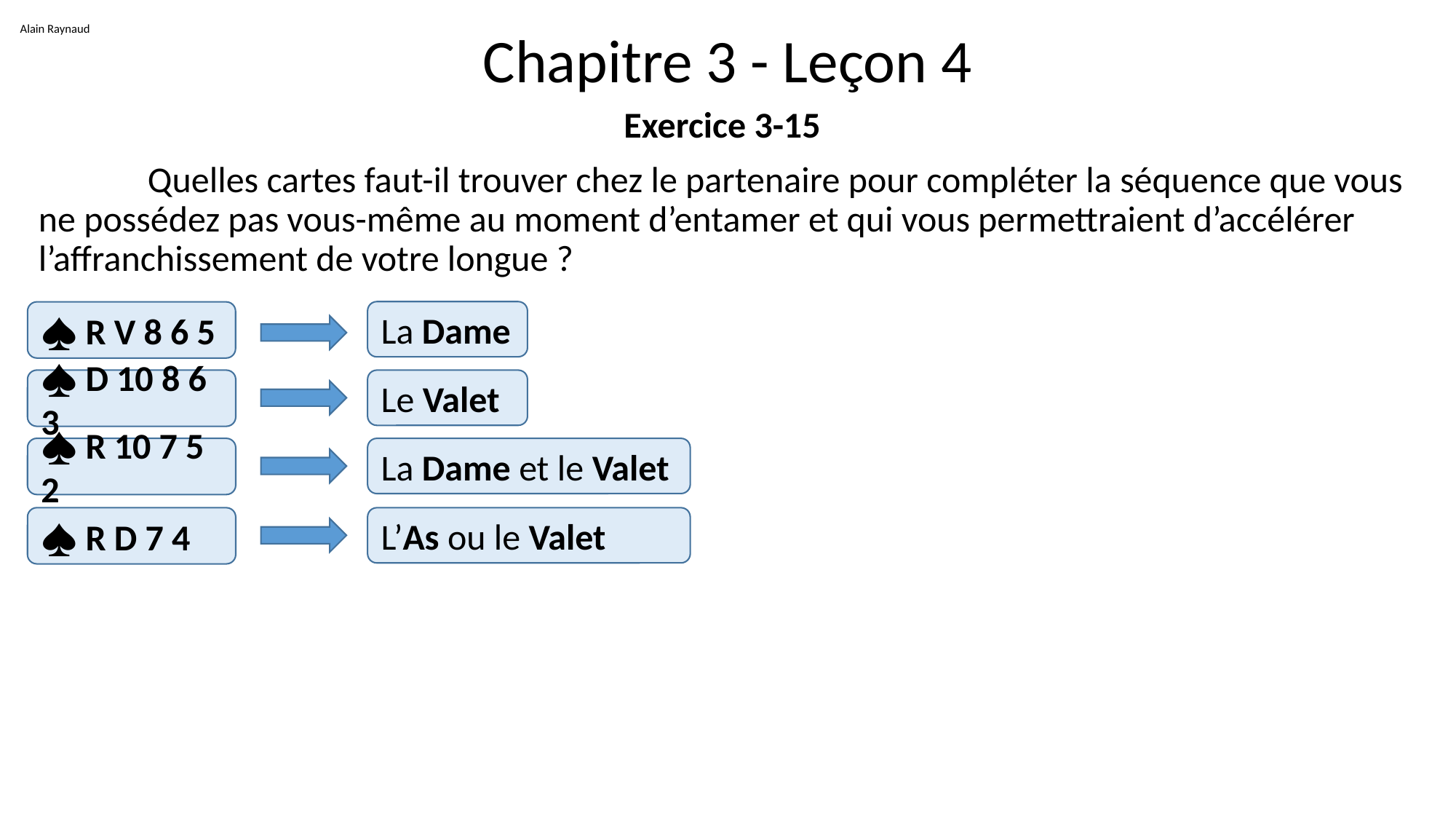

Alain Raynaud
# Chapitre 3 - Leçon 4
Exercice 3-15
	Quelles cartes faut-il trouver chez le partenaire pour compléter la séquence que vous ne possédez pas vous-même au moment d’entamer et qui vous permettraient d’accélérer l’affranchissement de votre longue ?

La Dame
♠ R V 8 6 5

♠ D 10 8 6 3
Le Valet

♠ R 10 7 5 2
La Dame et le Valet

♠ R D 7 4
L’As ou le Valet